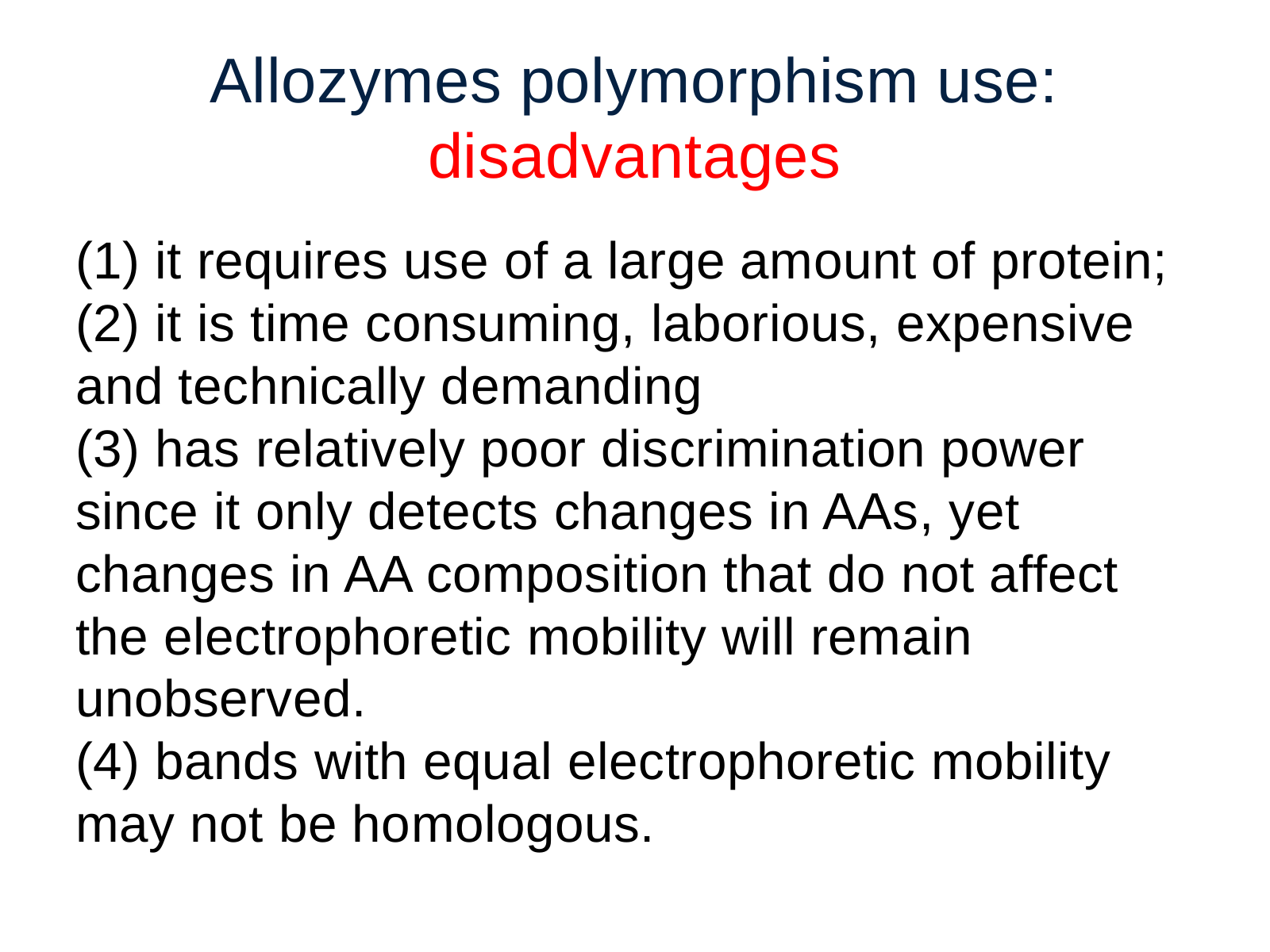

Allozymes polymorphism use: disadvantages
(1) it requires use of a large amount of protein;
(2) it is time consuming, laborious, expensive and technically demanding
(3) has relatively poor discrimination power since it only detects changes in AAs, yet changes in AA composition that do not affect the electrophoretic mobility will remain unobserved.
(4) bands with equal electrophoretic mobility may not be homologous.